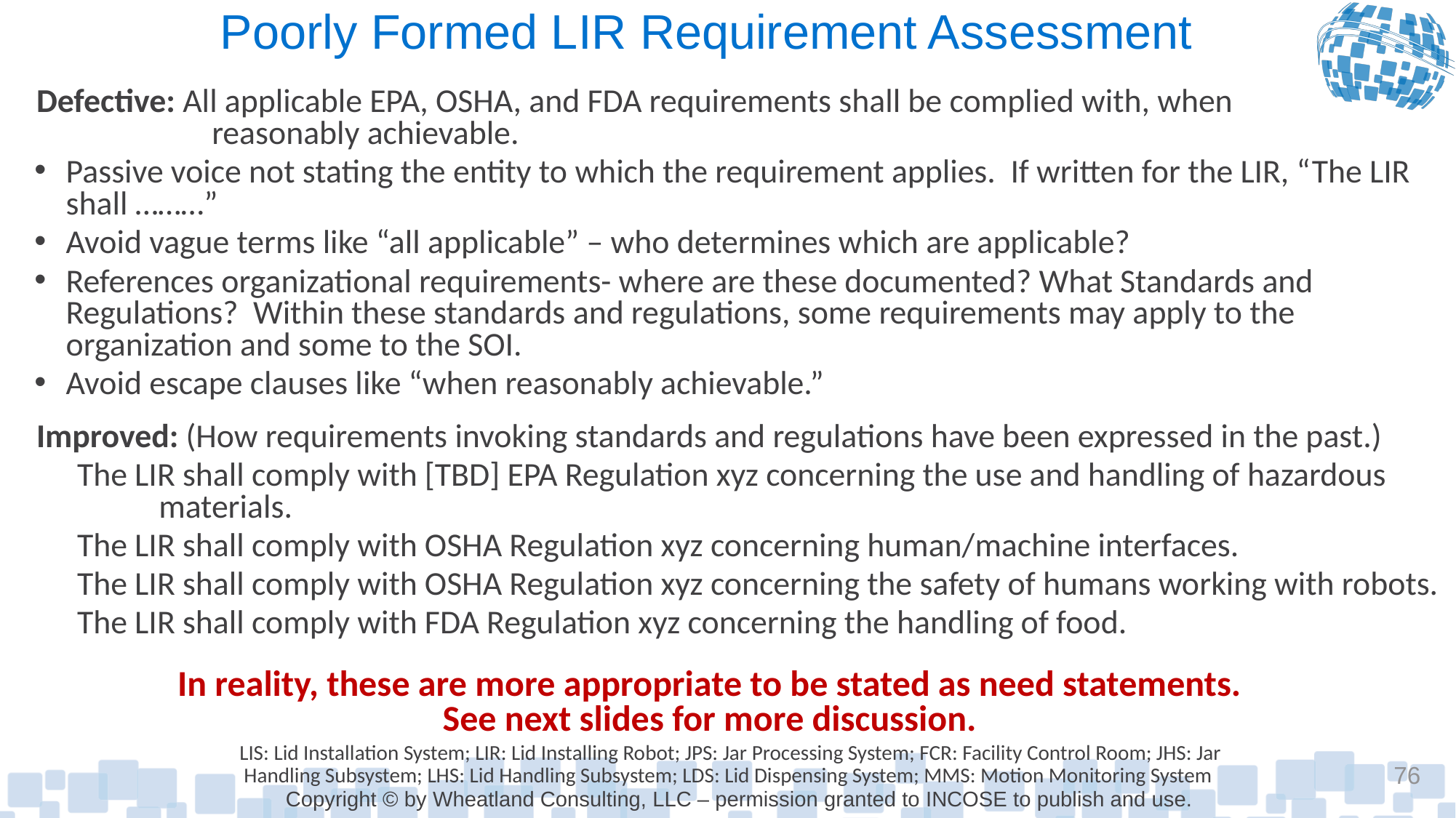

# Poorly Formed LIR Requirement Assessment
Defective: All applicable EPA, OSHA, and FDA requirements shall be complied with, when
reasonably achievable.
Passive voice not stating the entity to which the requirement applies.  If written for the LIR, “The LIR shall ………”
Avoid vague terms like “all applicable” – who determines which are applicable?
References organizational requirements- where are these documented? What Standards and Regulations?  Within these standards and regulations, some requirements may apply to the organization and some to the SOI.
Avoid escape clauses like “when reasonably achievable.”

Improved: (How requirements invoking standards and regulations have been expressed in the past.)
The LIR shall comply with [TBD] EPA Regulation xyz concerning the use and handling of hazardous materials.
The LIR shall comply with OSHA Regulation xyz concerning human/machine interfaces.
The LIR shall comply with OSHA Regulation xyz concerning the safety of humans working with robots.
The LIR shall comply with FDA Regulation xyz concerning the handling of food.
In reality, these are more appropriate to be stated as need statements.
See next slides for more discussion.
LIS: Lid Installation System; LIR: Lid Installing Robot; JPS: Jar Processing System; FCR: Facility Control Room; JHS: Jar Handling Subsystem; LHS: Lid Handling Subsystem; LDS: Lid Dispensing System; MMS: Motion Monitoring System
76
Copyright © by Wheatland Consulting, LLC – permission granted to INCOSE to publish and use.